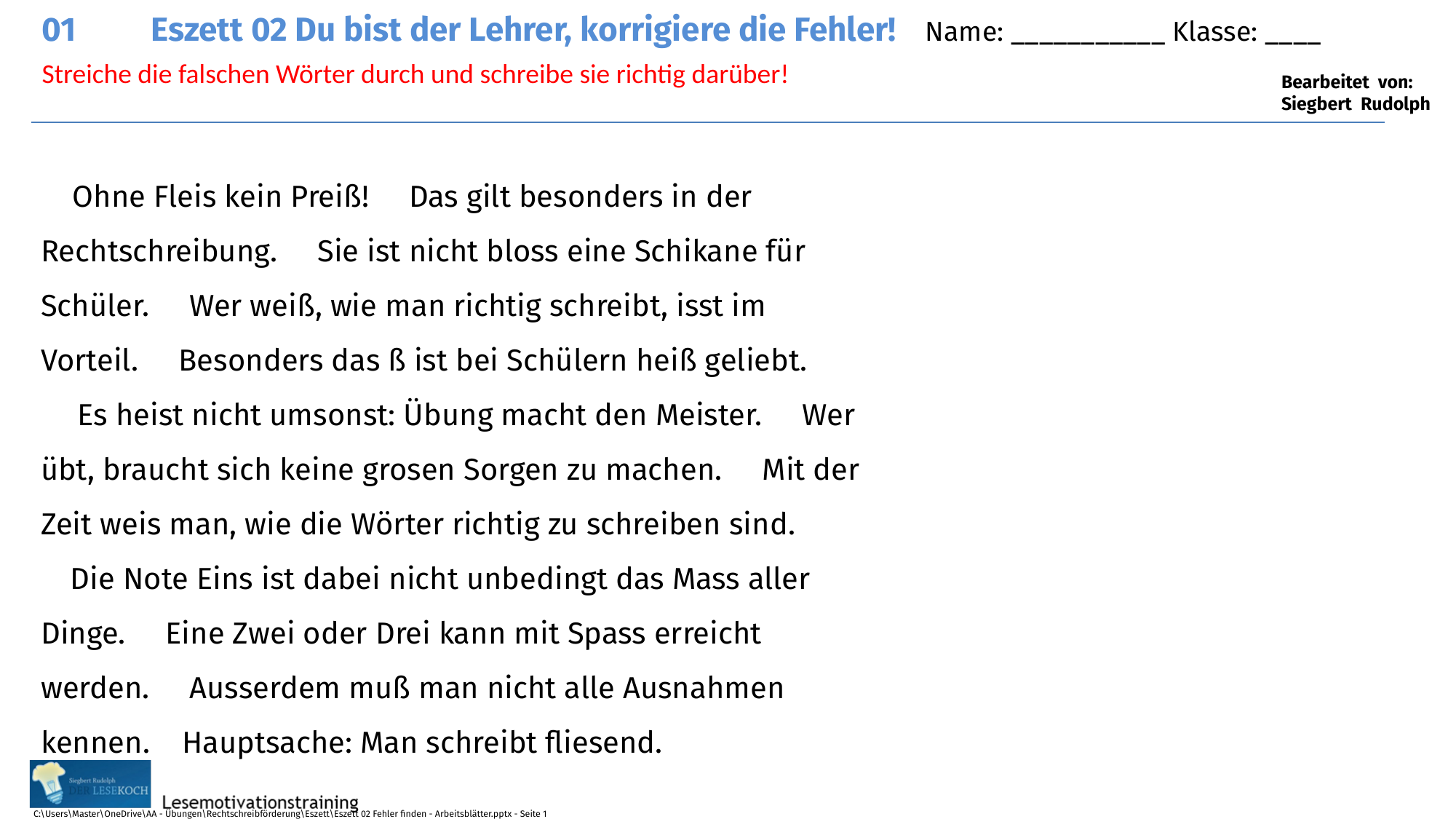

01	Eszett 02 Du bist der Lehrer, korrigiere die Fehler!    Name: ___________ Klasse: ____
Streiche die falschen Wörter durch und schreibe sie richtig darüber!
    Ohne Fleis kein Preiß!     Das gilt besonders in der Rechtschreibung.     Sie ist nicht bloss eine Schikane für Schüler.     Wer weiß, wie man richtig schreibt, isst im Vorteil.     Besonders das ß ist bei Schülern heiß geliebt.        .….Es heist nicht umsonst: Übung macht den Meister.     Wer übt, braucht sich keine grosen Sorgen zu machen.     Mit der Zeit weis man, wie die Wörter richtig zu schreiben sind.     ….Die Note Eins ist dabei nicht unbedingt das Mass aller Dinge.     Eine Zwei oder Drei kann mit Spass erreicht werden.     Ausserdem muß man nicht alle Ausnahmen kennen.    Hauptsache: Man schreibt fliesend.

C:\Users\Master\OneDrive\AA - Übungen\Rechtschreibförderung\Eszett\Eszett 02 Fehler finden - Arbeitsblätter.pptx - Seite 1